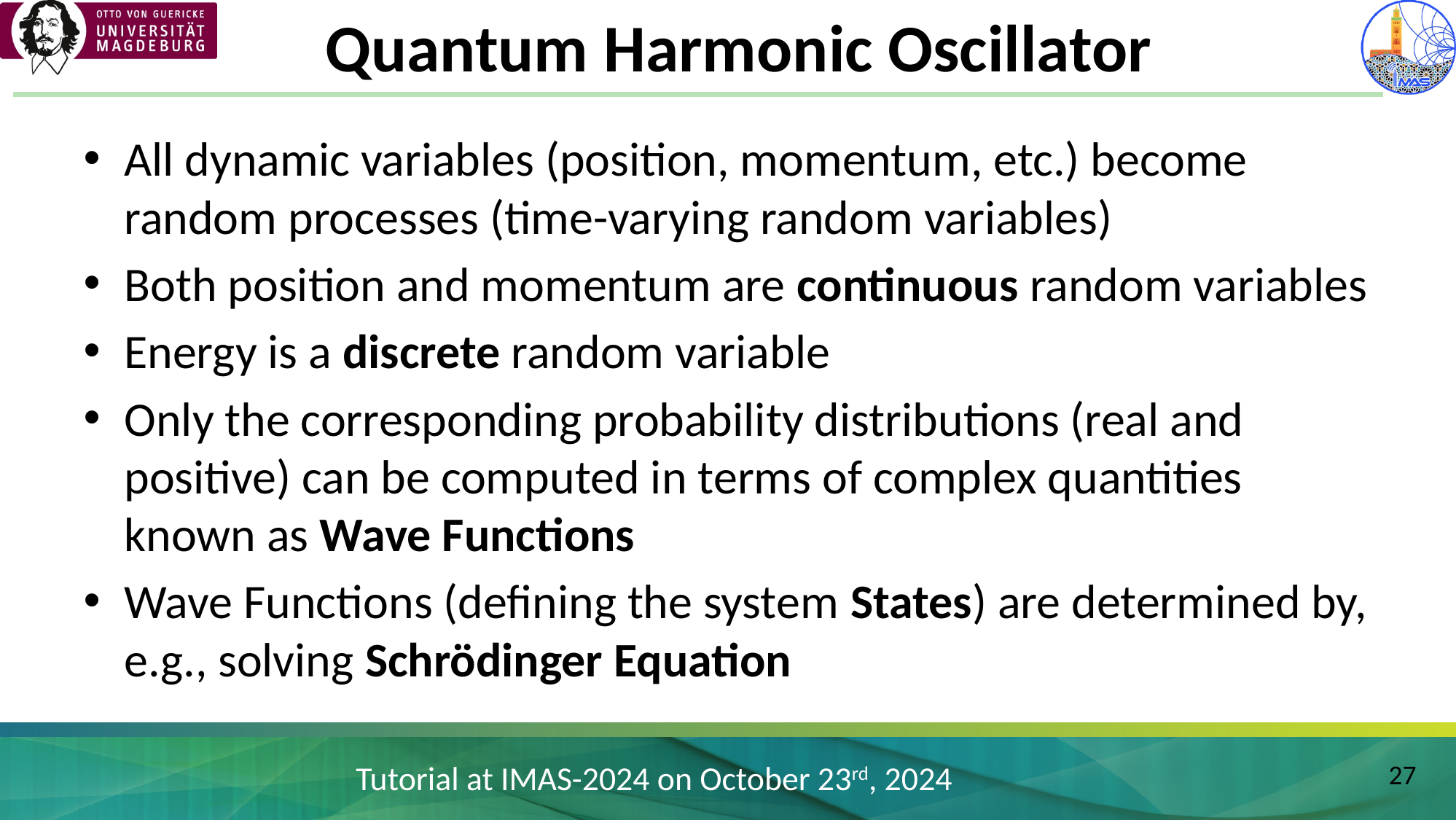

# Quantum Harmonic Oscillator
All dynamic variables (position, momentum, etc.) become random processes (time-varying random variables)
Both position and momentum are continuous random variables
Energy is a discrete random variable
Only the corresponding probability distributions (real and positive) can be computed in terms of complex quantities known as Wave Functions
Wave Functions (defining the system States) are determined by, e.g., solving Schrödinger Equation